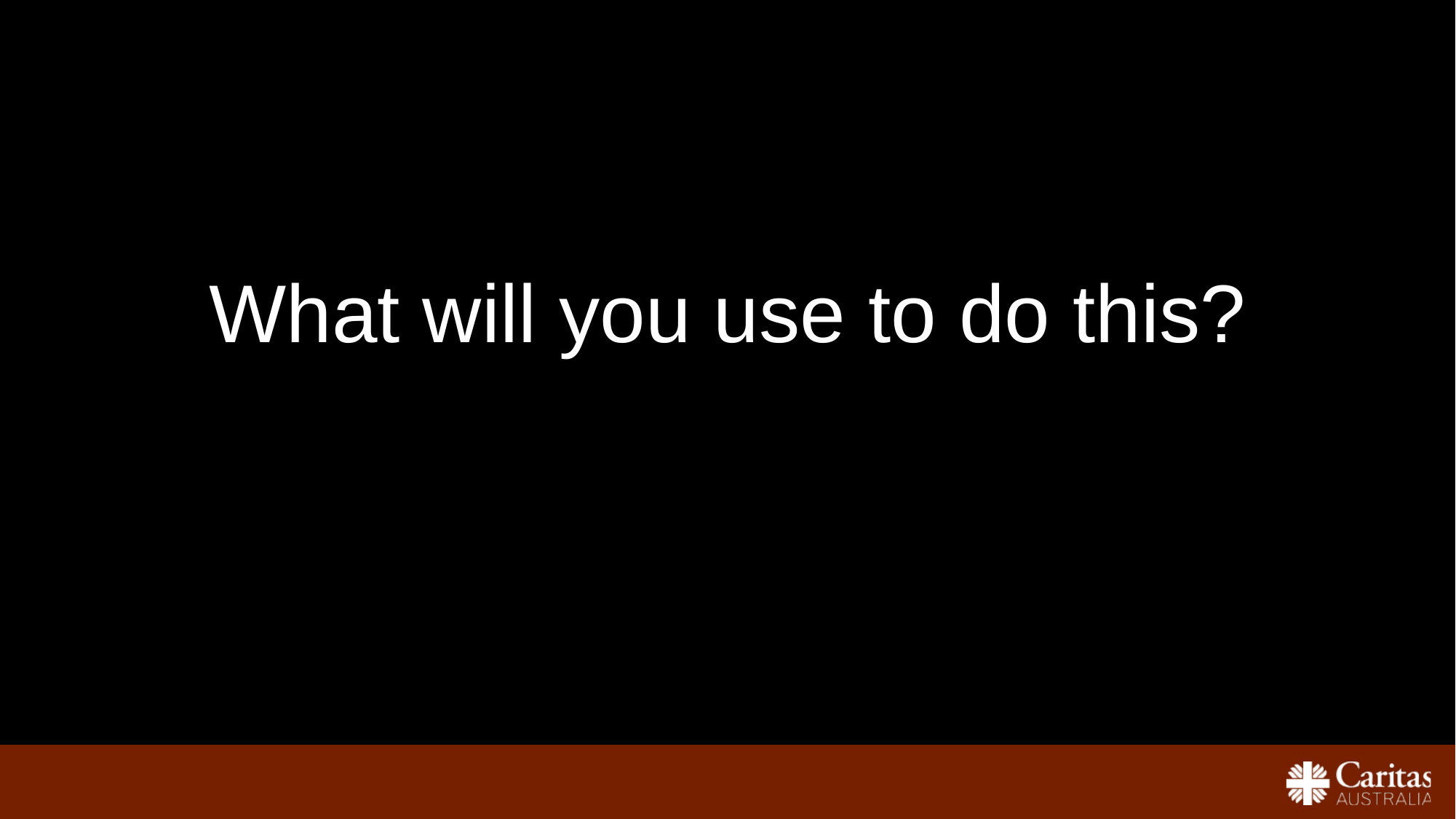

What will you use to do this?